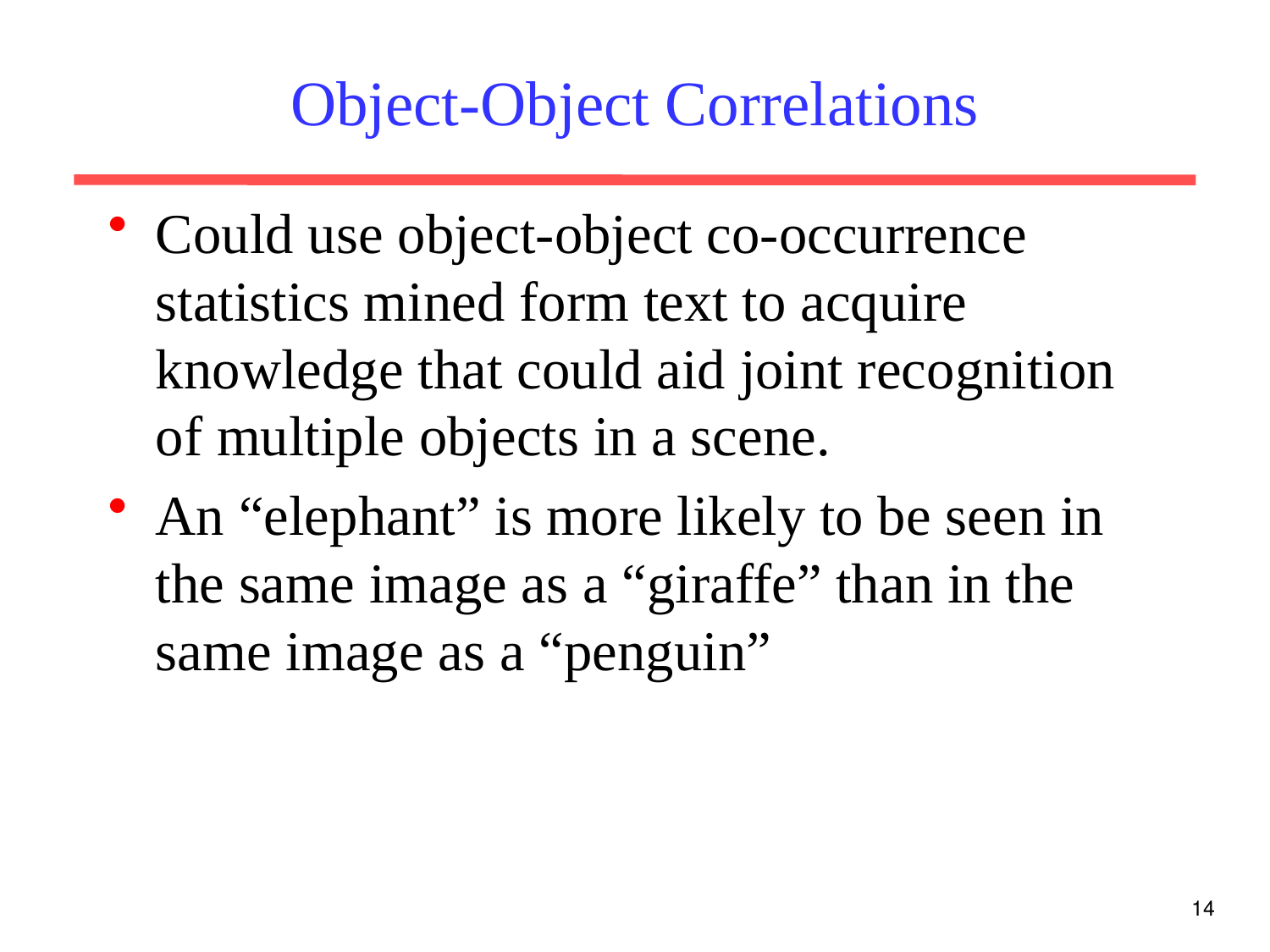

# Object-Object Correlations
Could use object-object co-occurrence statistics mined form text to acquire knowledge that could aid joint recognition of multiple objects in a scene.
An “elephant” is more likely to be seen in the same image as a “giraffe” than in the same image as a “penguin”
14